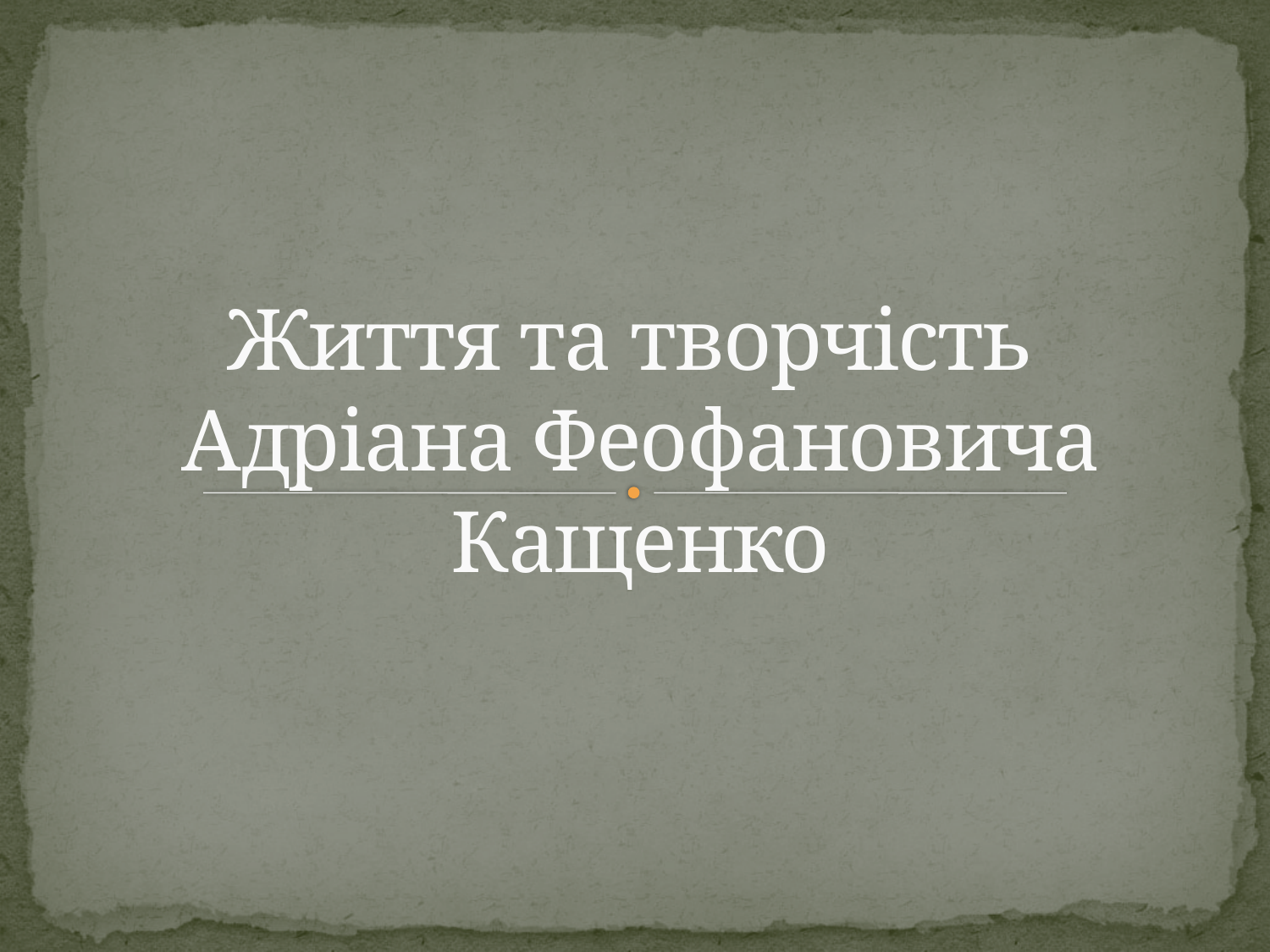

# Життя та творчість Адріана Феофановича Кащенко